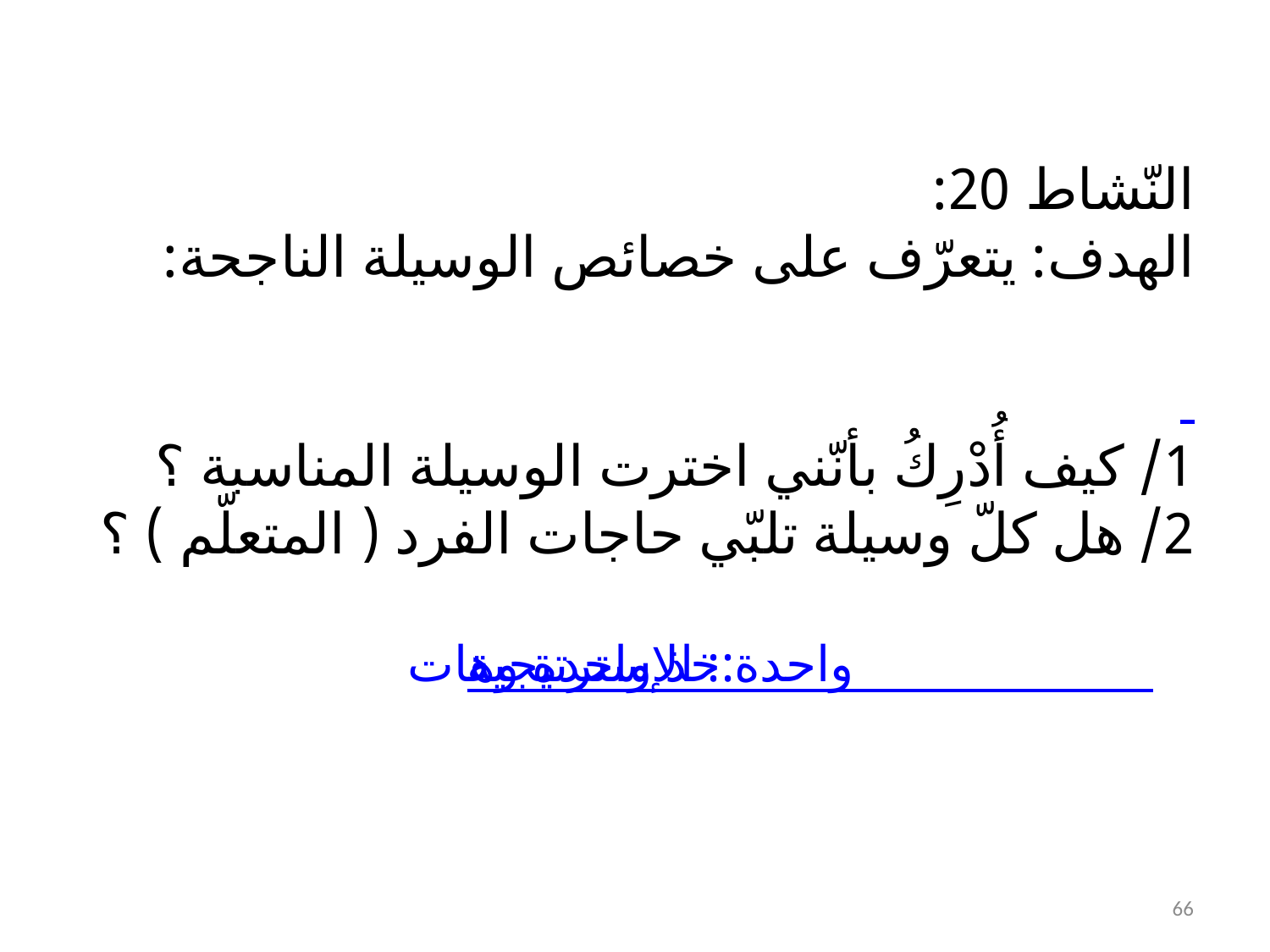

النّشاط 20:
الهدف: يتعرّف على خصائص الوسيلة الناجحة:

1/ كيف أُدْرِكُ بأنّني اخترت الوسيلة المناسبة ؟
2/ هل كلّ وسيلة تلبّي حاجات الفرد ( المتعلّم ) ؟

الإسترتيجية : خذ واحدة وهات واحدة:

66